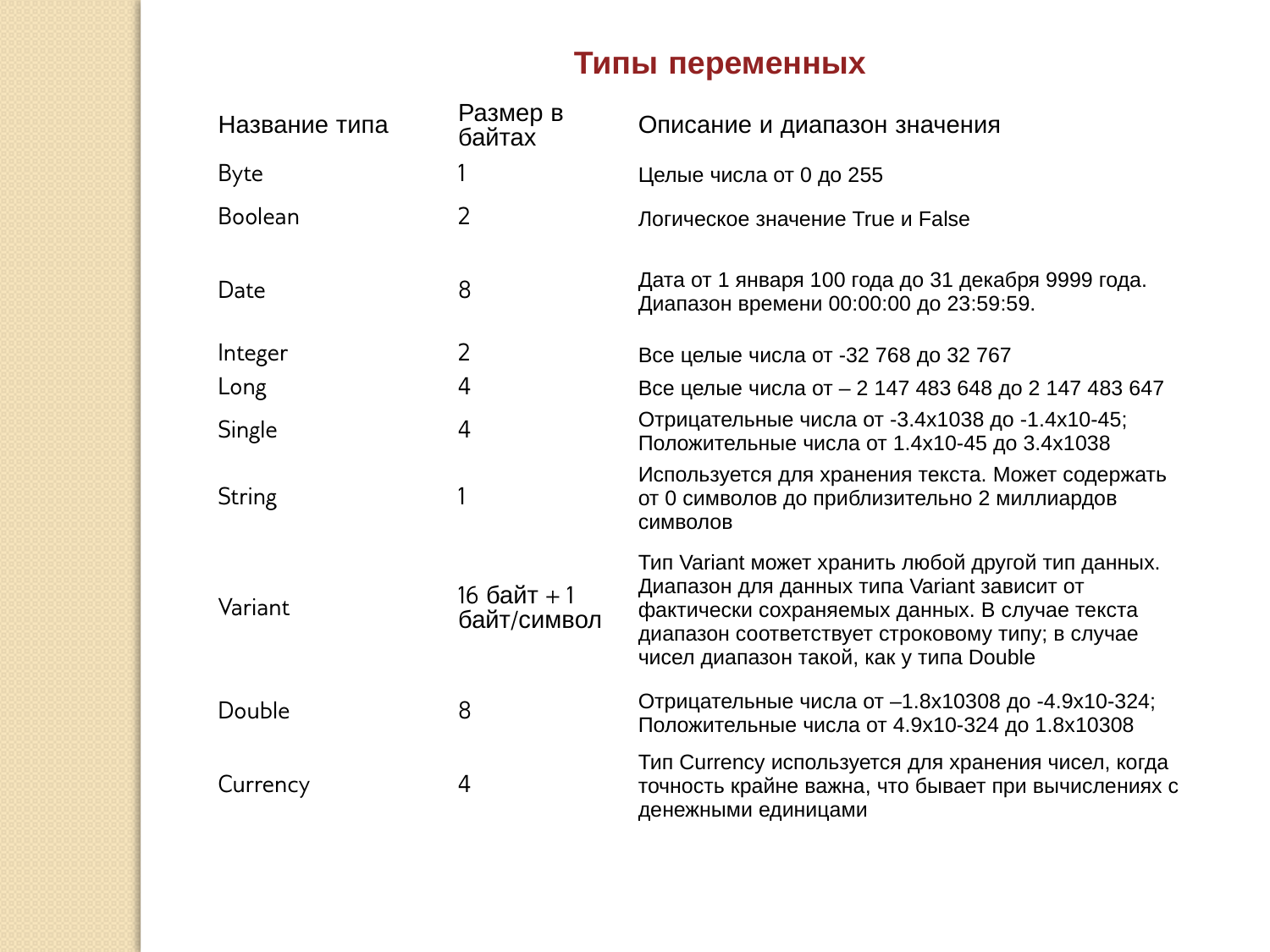

Типы переменных
| Название типа | Размер в байтах | Описание и диапазон значения |
| --- | --- | --- |
| Byte | 1 | Целые числа от 0 до 255 |
| Boolean | 2 | Логическое значение True и False |
| Date | 8 | Дата от 1 января 100 года до 31 декабря 9999 года. Диапазон времени 00:00:00 до 23:59:59. |
| Integer | 2 | Все целые числа от -32 768 до 32 767 |
| Long | 4 | Все целые числа от – 2 147 483 648 до 2 147 483 647 |
| Single | 4 | Отрицательные числа от -3.4х1038 до -1.4х10-45; Положительные числа от 1.4х10-45 до 3.4х1038 |
| String | 1 | Используется для хранения текста. Может содержать от 0 символов до приблизительно 2 миллиардов символов |
| Variant | 16 байт + 1 байт/символ | Тип Variant может хранить любой другой тип данных. Диапазон для данных типа Variant зависит от фактически сохраняемых данных. В случае текста диапазон соответствует строковому типу; в случае чисел диапазон такой, как у типа Double |
| Double | 8 | Отрицательные числа от –1.8х10308 до -4.9х10-324; Положительные числа от 4.9х10-324 до 1.8х10308 |
| Currency | 4 | Тип Currency используется для хранения чисел, когда точность крайне важна, что бывает при вычислениях с денежными единицами |